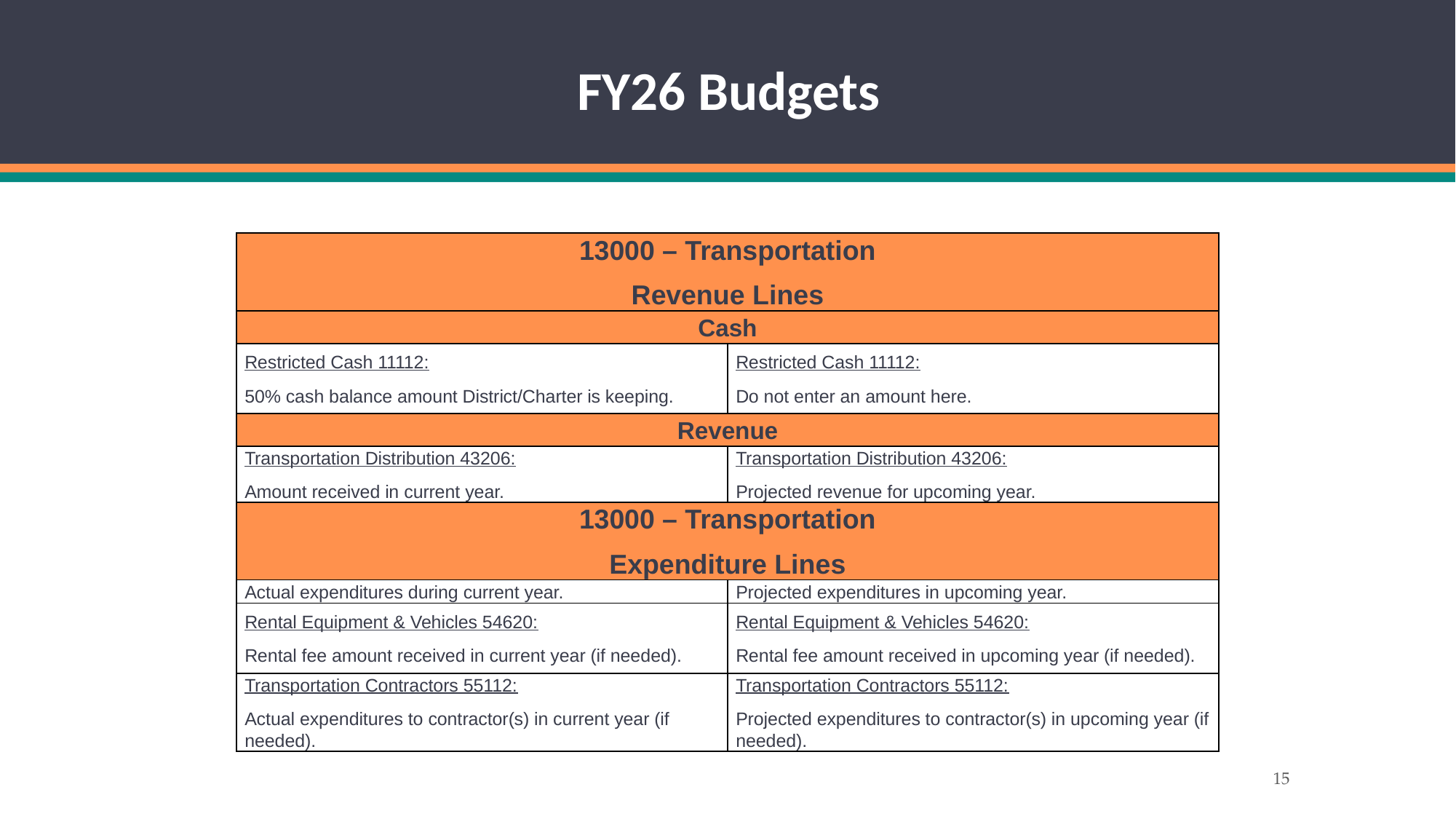

# FY26 Budgets
| 13000 – Transportation Revenue Lines |  |
| --- | --- |
| Cash |  |
| Restricted Cash 11112: 50% cash balance amount District/Charter is keeping. | Restricted Cash 11112: Do not enter an amount here. |
| Revenue |  |
| Transportation Distribution 43206: Amount received in current year. | Transportation Distribution 43206: Projected revenue for upcoming year. |
| 13000 – Transportation Expenditure Lines |  |
| Actual expenditures during current year. | Projected expenditures in upcoming year. |
| Rental Equipment & Vehicles 54620: Rental fee amount received in current year (if needed). | Rental Equipment & Vehicles 54620: Rental fee amount received in upcoming year (if needed). |
| Transportation Contractors 55112: Actual expenditures to contractor(s) in current year (if needed). | Transportation Contractors 55112: Projected expenditures to contractor(s) in upcoming year (if needed). |
15